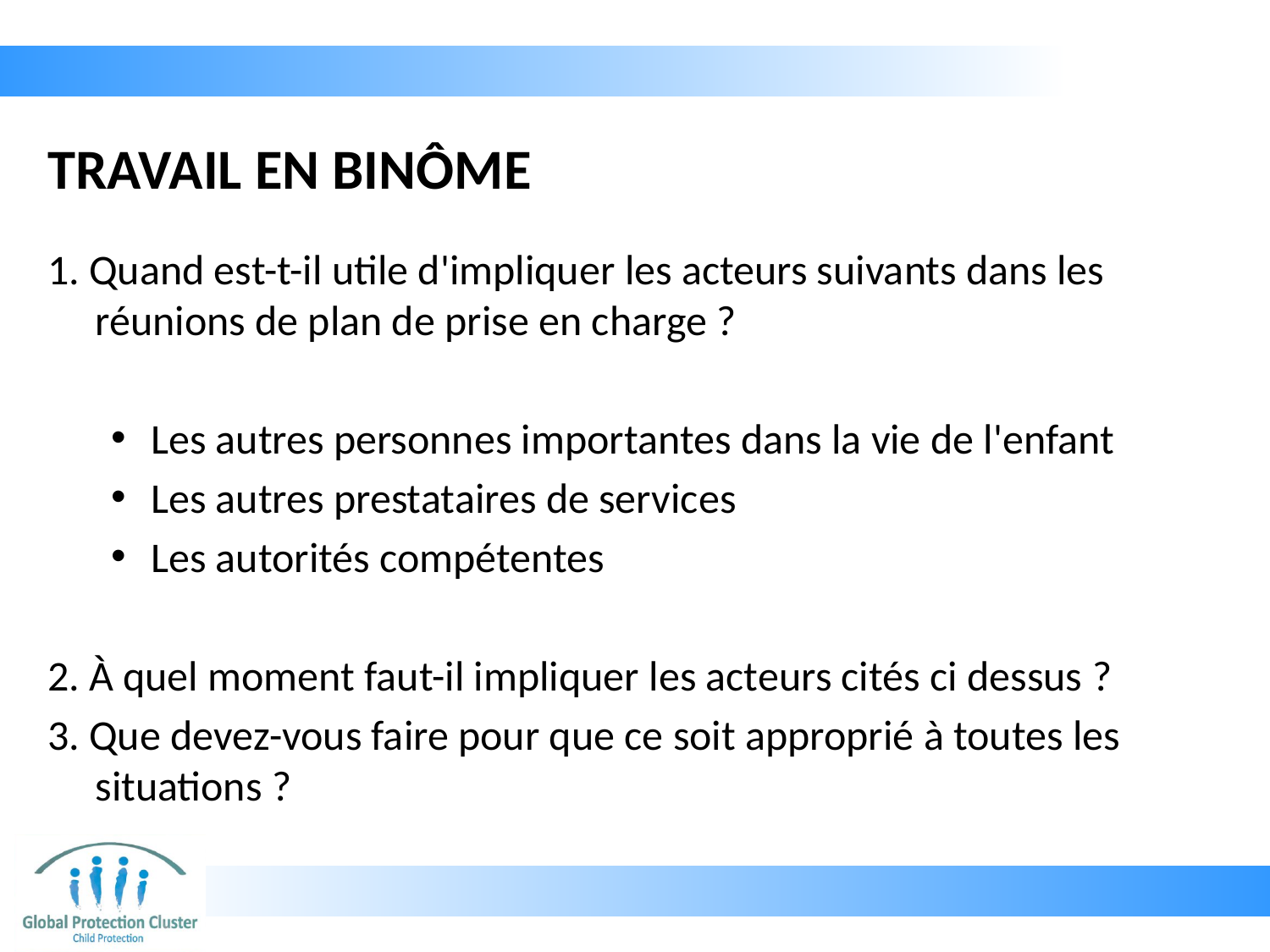

# TRAVAIL EN BINÔME
1. Quand est-t-il utile d'impliquer les acteurs suivants dans les réunions de plan de prise en charge ?

Les autres personnes importantes dans la vie de l'enfant
Les autres prestataires de services
Les autorités compétentes

2. À quel moment faut-il impliquer les acteurs cités ci dessus ?
3. Que devez-vous faire pour que ce soit approprié à toutes les situations ?